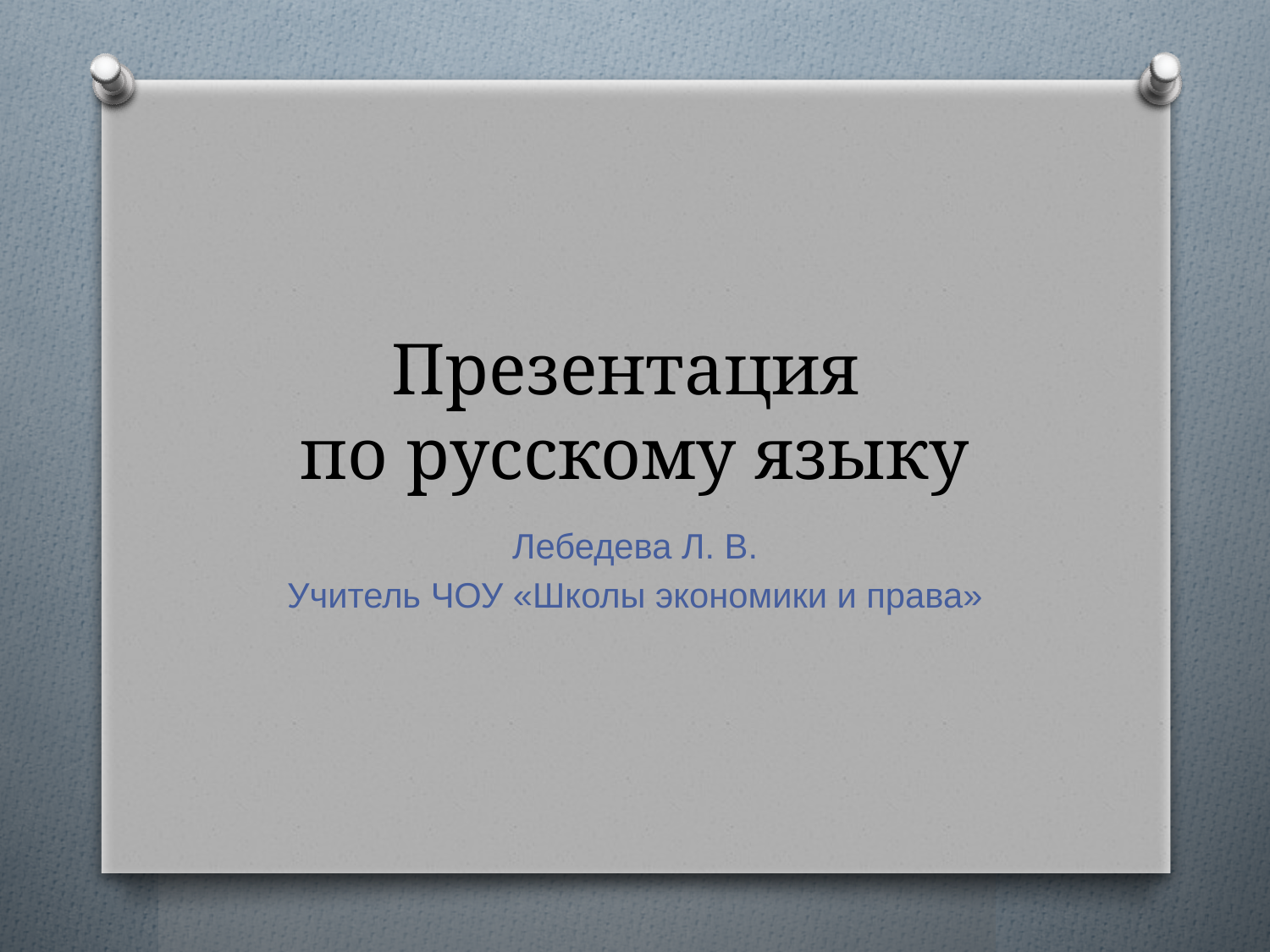

# Презентация по русскому языку
Лебедева Л. В.
Учитель ЧОУ «Школы экономики и права»